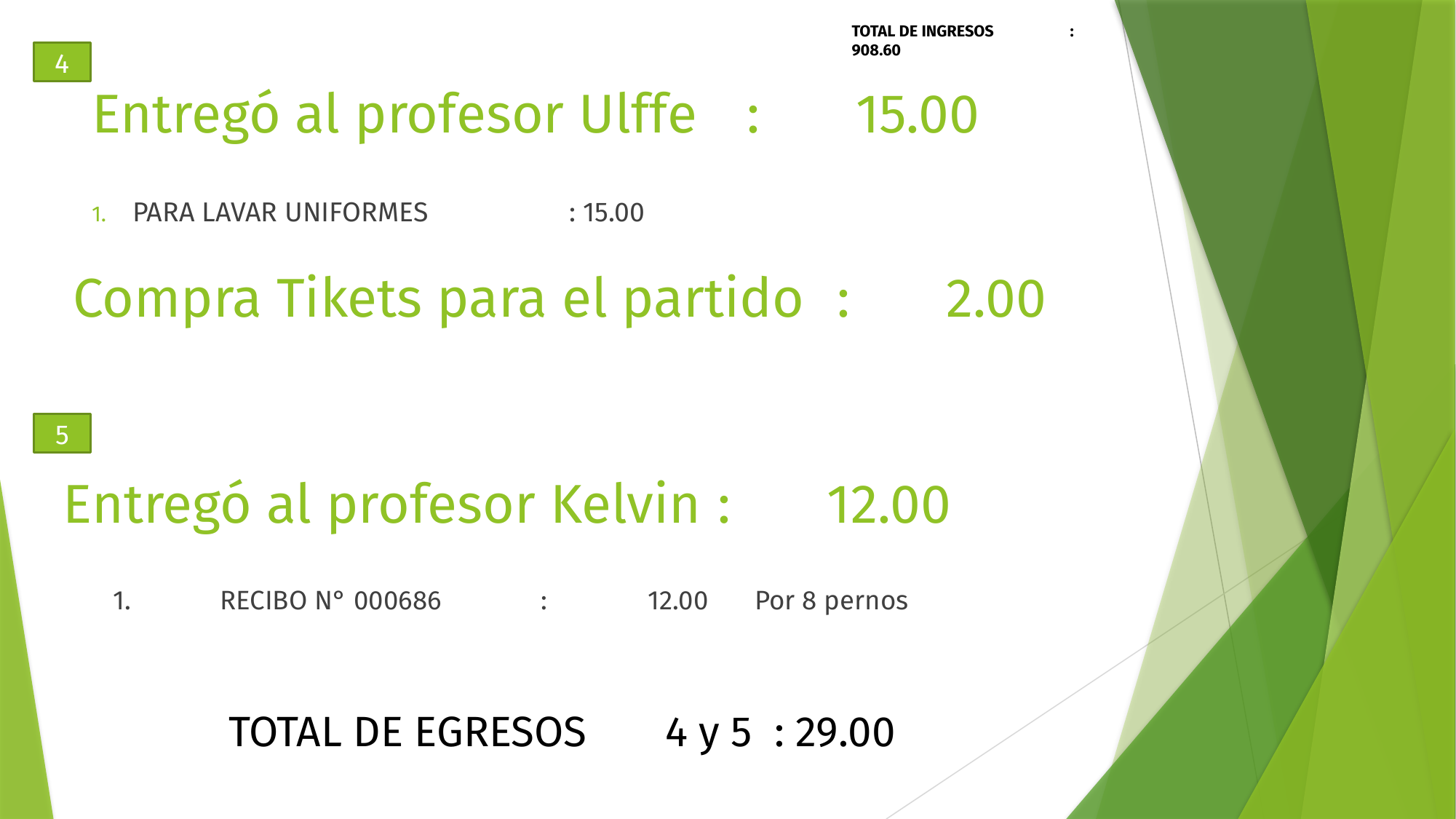

TOTAL DE INGRESOS	: 908.60
4
# Entregó al profesor Ulffe	:	15.00
PARA LAVAR UNIFORMES		: 15.00

Compra Tikets para el partido	:	2.00
5
Entregó al profesor Kelvin	:	12.00
1.	RECIBO N° 000686		: 	12.00		Por 8 pernos

TOTAL DE EGRESOS	4 y 5	: 29.00